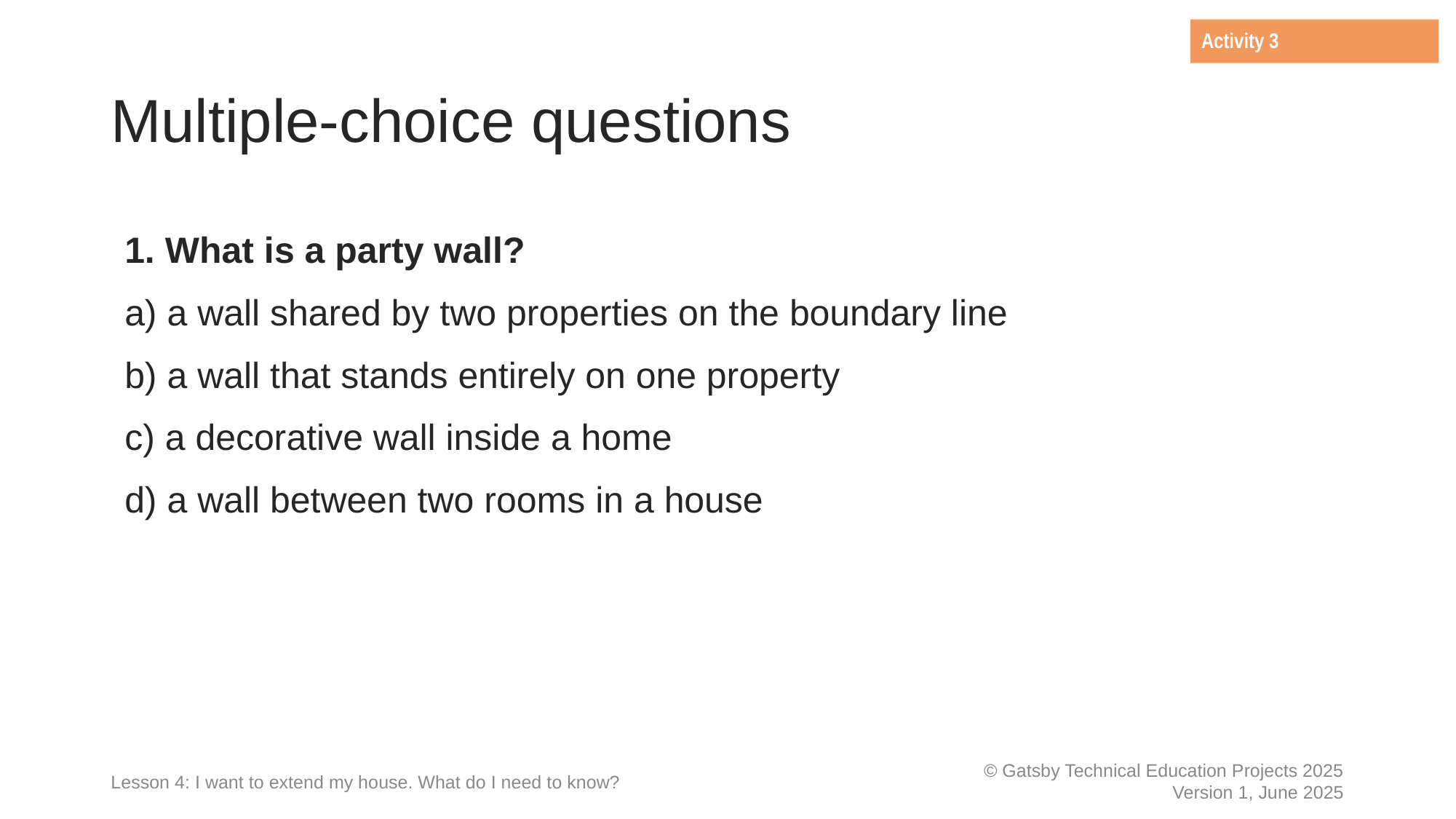

Activity 3
# Multiple-choice questions
1. What is a party wall?
a) a wall shared by two properties on the boundary line
b) a wall that stands entirely on one property
c) a decorative wall inside a home
d) a wall between two rooms in a house

Lesson 4: I want to extend my house. What do I need to know?